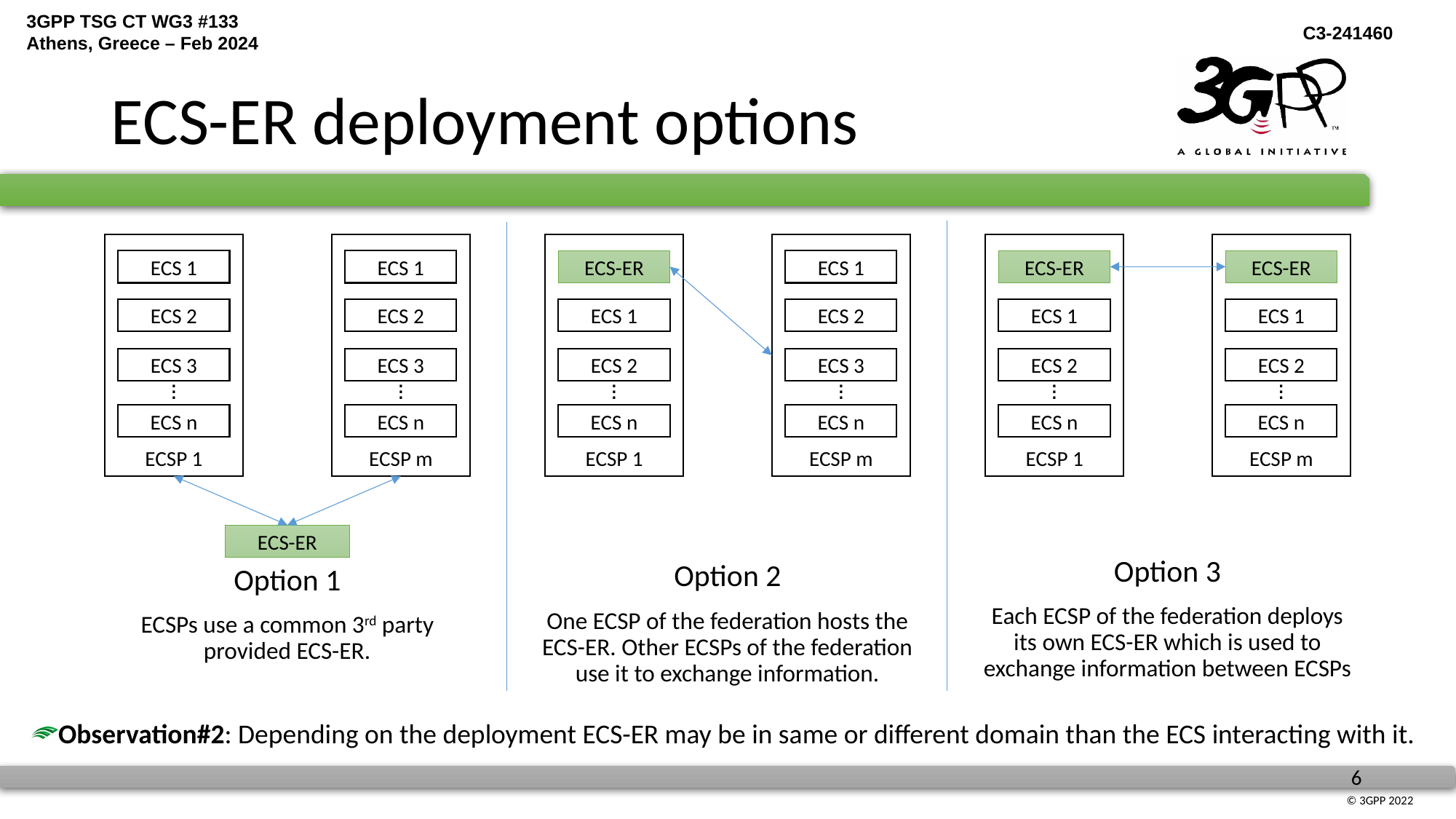

# ECS-ER deployment options
ECSP 1
ECS 1
ECS 2
ECS 3
.
.
.
ECS n
ECSP m
ECS 1
ECS 2
ECS 3
.
.
.
ECS n
ECS-ER
ECSP 1
ECS-ER
ECS 1
ECS 2
.
.
.
ECS n
ECSP m
ECS 1
ECS 2
ECS 3
.
.
.
ECS n
ECSP 1
ECS-ER
ECS 1
ECS 2
.
.
.
ECS n
ECSP m
ECS-ER
ECS 1
ECS 2
.
.
.
ECS n
Option 3
Each ECSP of the federation deploys its own ECS-ER which is used to exchange information between ECSPs
Option 2
One ECSP of the federation hosts the ECS-ER. Other ECSPs of the federation use it to exchange information.
Option 1
ECSPs use a common 3rd party provided ECS-ER.
Observation#2: Depending on the deployment ECS-ER may be in same or different domain than the ECS interacting with it.